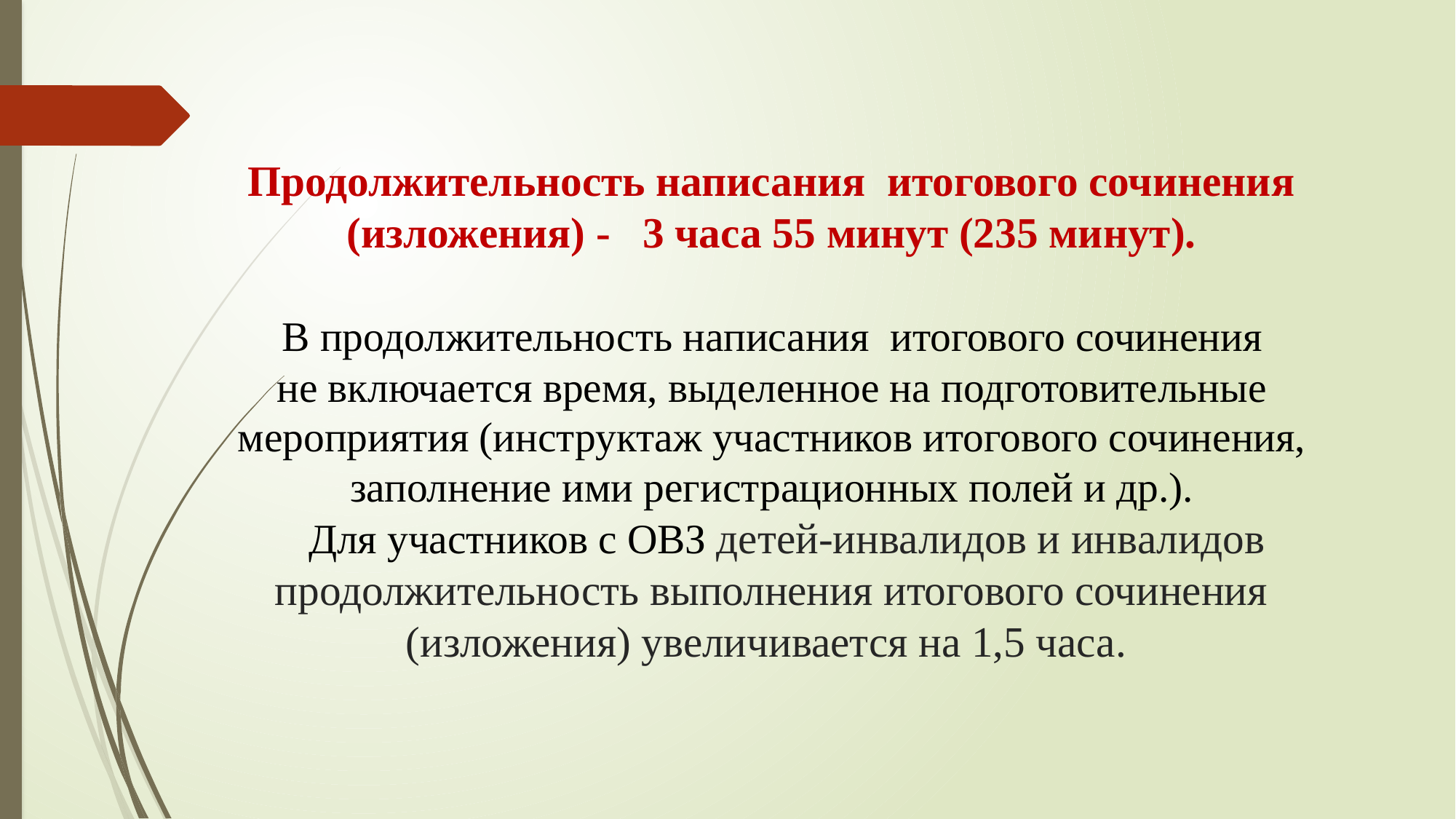

# Продолжительность написания  итогового сочинения (изложения) -   3 часа 55 минут (235 минут). В продолжительность написания  итогового сочинения не включается время, выделенное на подготовительные мероприятия (инструктаж участников итогового сочинения, заполнение ими регистрационных полей и др.). Для участников с ОВЗ детей-инвалидов и инвалидов продолжительность выполнения итогового сочинения (изложения) увеличивается на 1,5 часа.